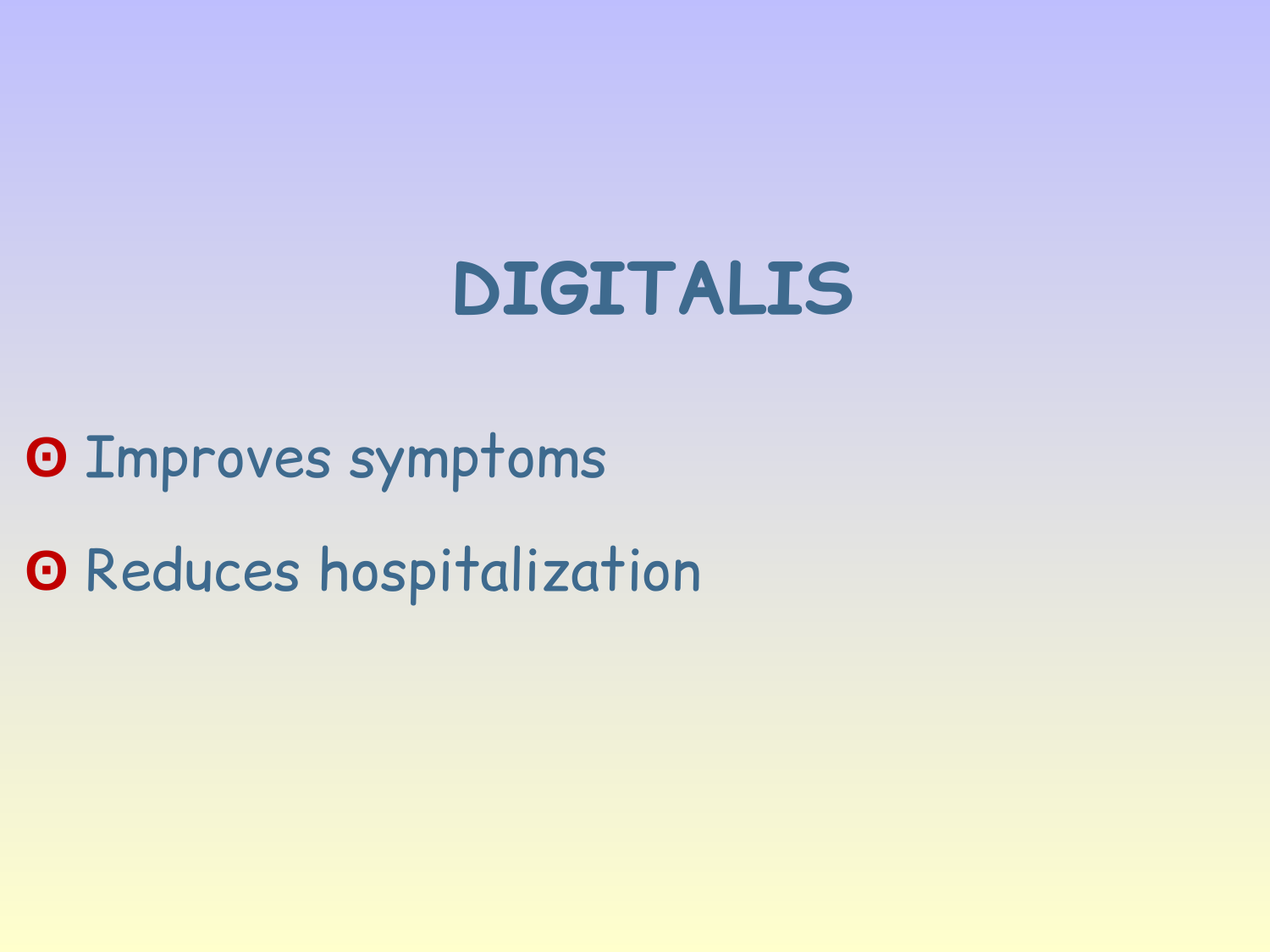

DIGITALIS

 ʘ Improves symptoms

 ʘ Reduces hospitalization

#